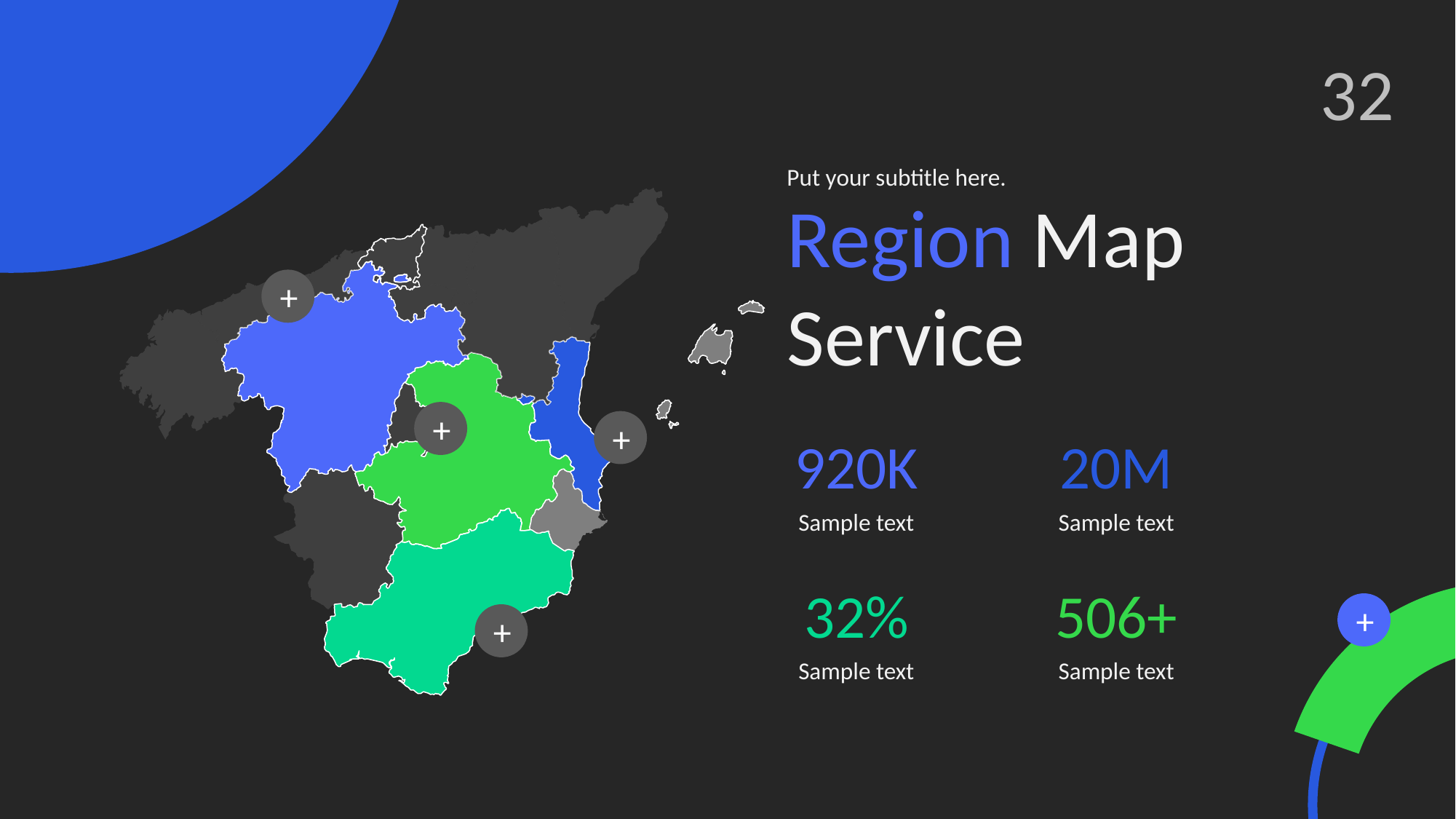

32
Put your subtitle here.
Region Map Service

+

+
+
920K
20M

Sample text
Sample text

32%
506+

+
+
Sample text
Sample text